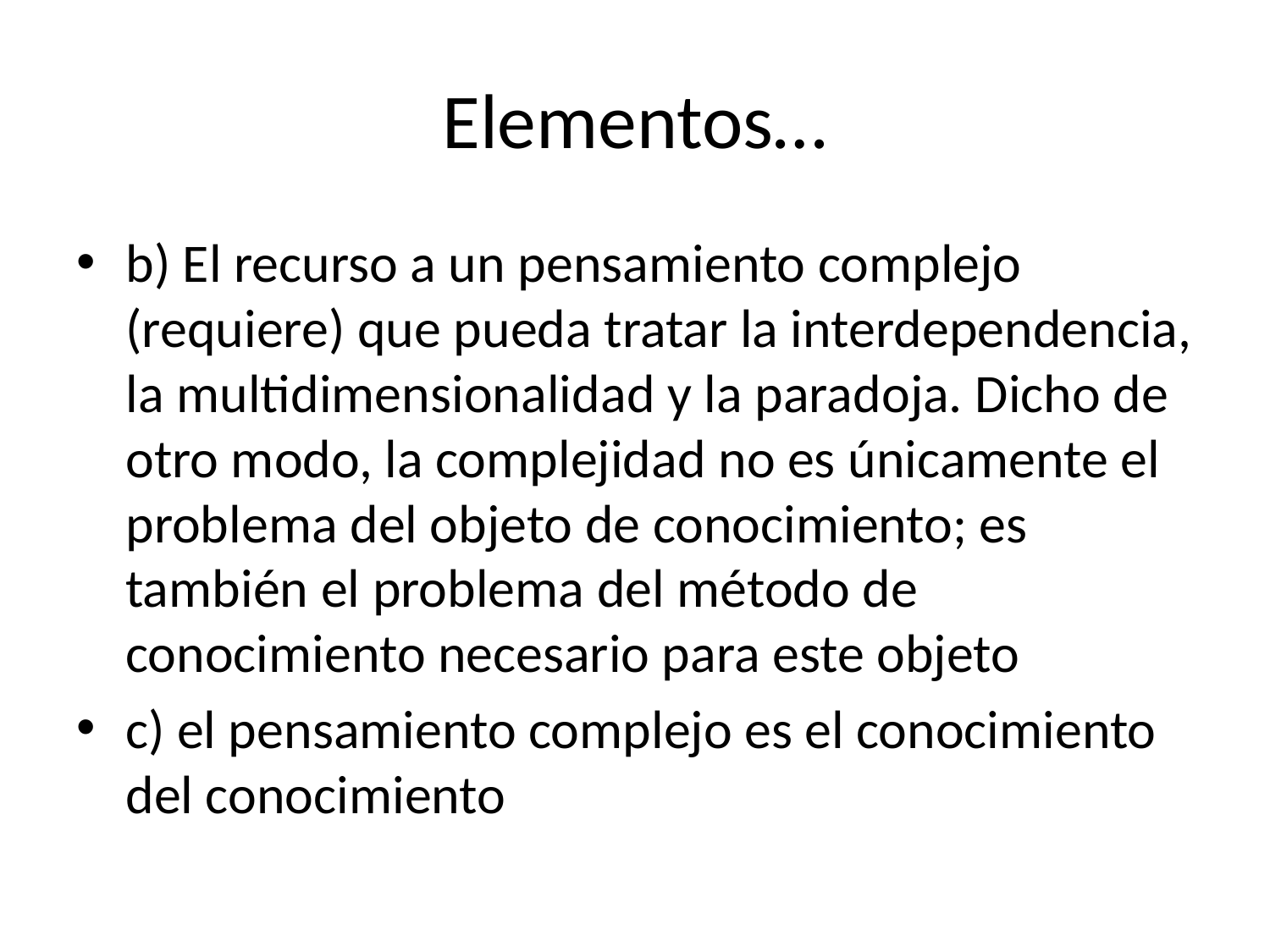

# Elementos…
b) El recurso a un pensamiento complejo (requiere) que pueda tratar la interdependencia, la multidimensionalidad y la paradoja. Dicho de otro modo, la complejidad no es únicamente el problema del objeto de conocimiento; es también el problema del método de conocimiento necesario para este objeto
c) el pensamiento complejo es el conocimiento del conocimiento